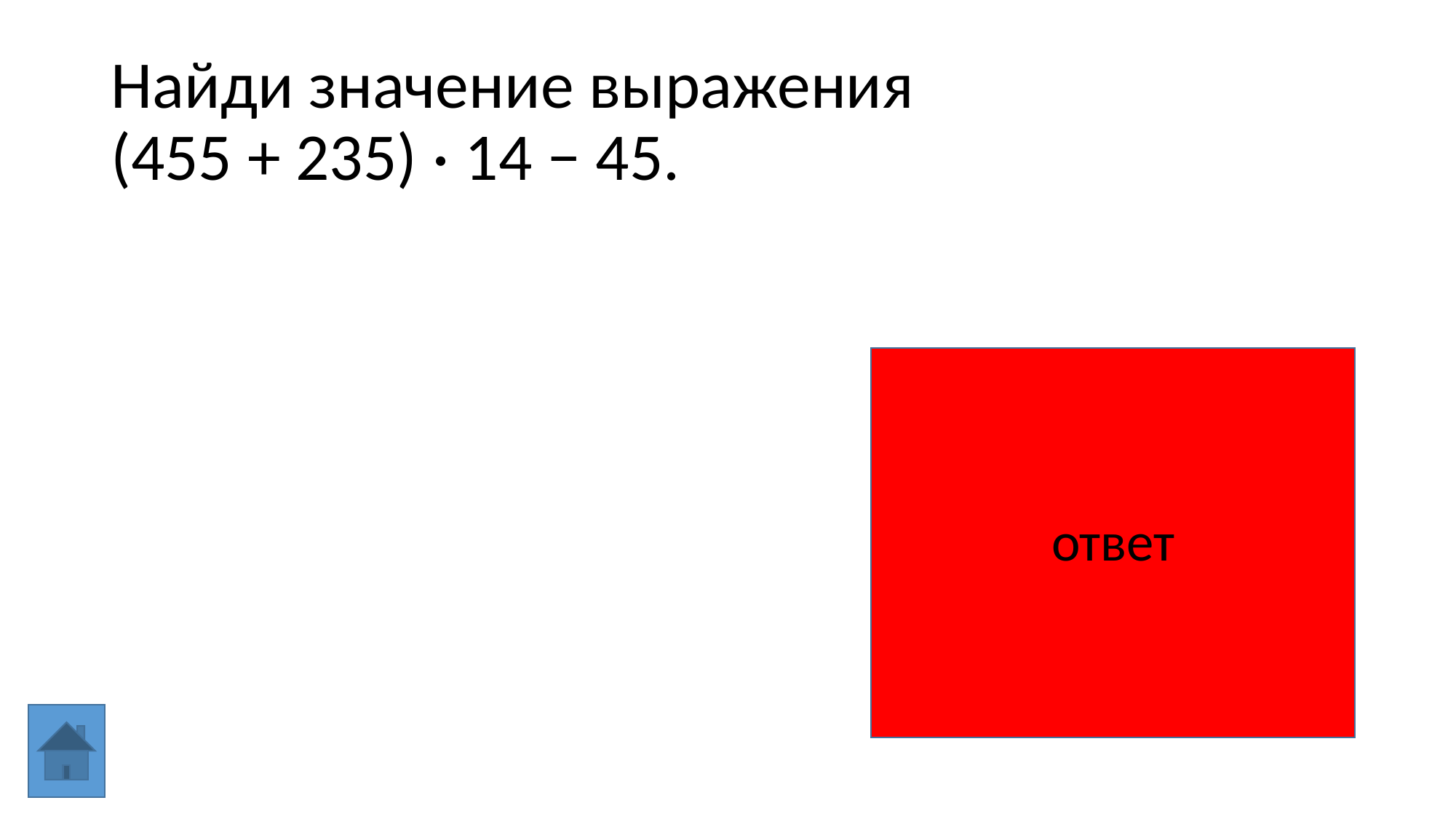

# Найди значение выражения (455 + 235) · 14 − 45.
ответ